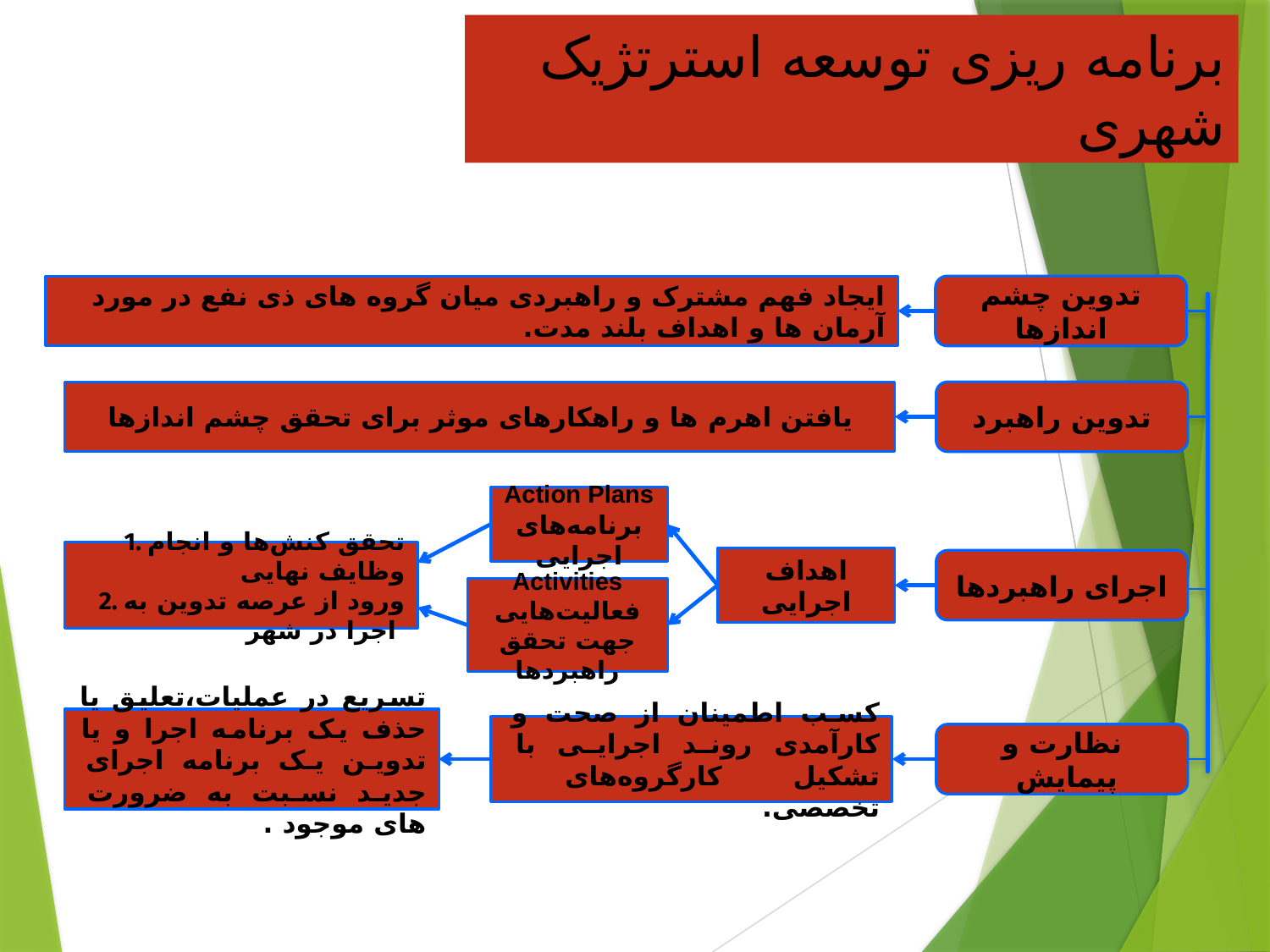

برنامه ریزی توسعه استرتژیک شهری
تدوین چشم اندازها
ایجاد فهم مشترک و راهبردی میان گروه‌ های ذی ‌نفع در مورد آرمان ‌ها و اهداف بلند مدت.
یافتن اهرم ‌ها و راهکارهای موثر برای تحقق چشم اندازها
تدوین راهبرد
Action Plans
برنامه‌های اجرایی
1. تحقق کنش‌ها و انجام وظایف نهایی
2. ورود از عرصه تدوین به اجرا در شهر
اهداف اجرایی
اجرای راهبردها
Activities
فعالیت‌هایی جهت تحقق راهبردها
تسریع در عملیات،تعلیق یا حذف یک برنامه اجرا و یا تدوین یک برنامه اجرای جدید نسبت به ضرورت ‌های موجود .
کسب اطمینان از صحت و کارآمدی روند اجرایی با تشکیل کارگروه‌های تخصصی.
نظارت و پیمایش